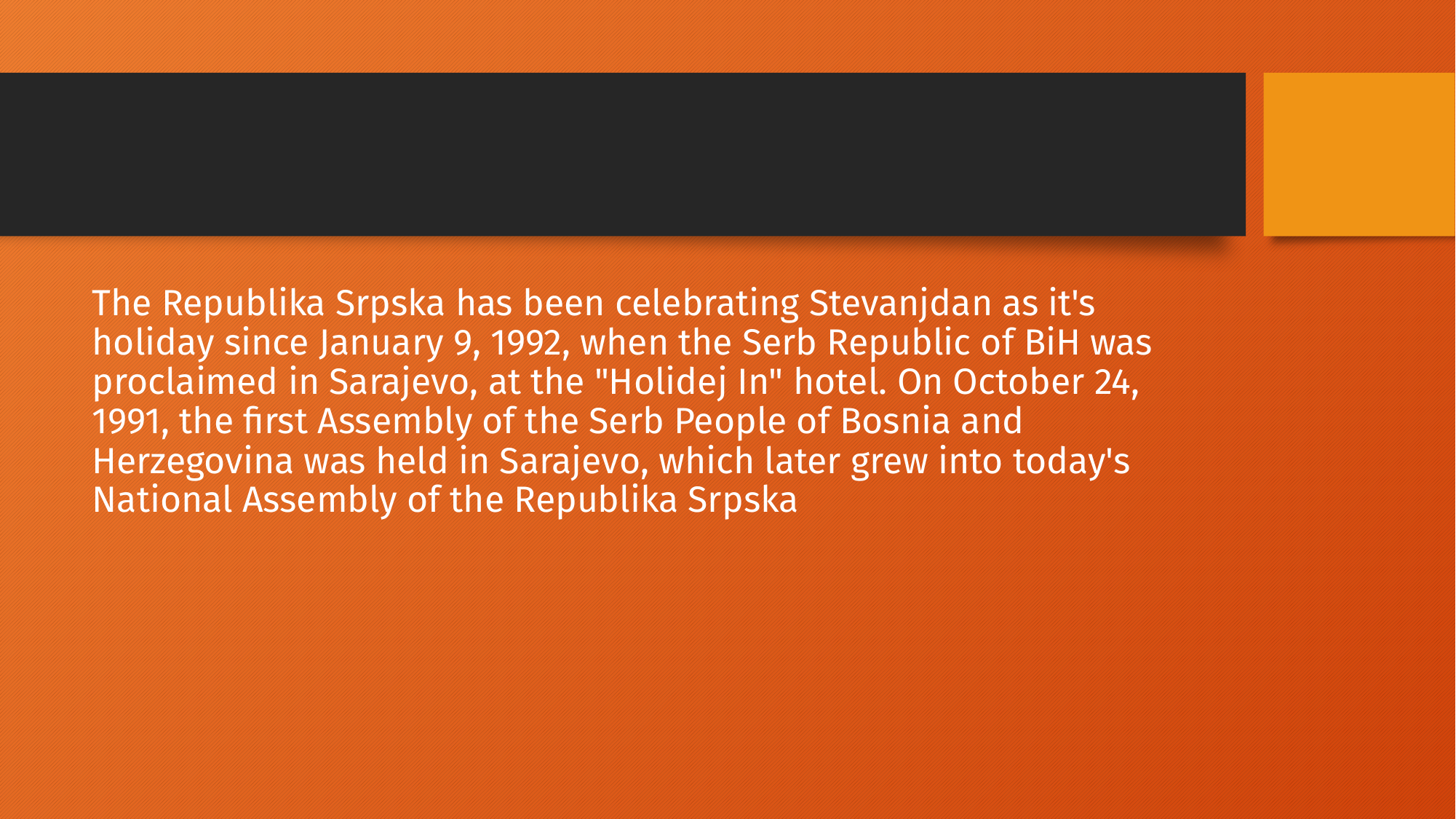

#
The Republika Srpska has been celebrating Stevanjdan as it's holiday since January 9, 1992, when the Serb Republic of BiH was proclaimed in Sarajevo, at the "Holidej In" hotel. On October 24, 1991, the first Assembly of the Serb People of Bosnia and Herzegovina was held in Sarajevo, which later grew into today's National Assembly of the Republika Srpska